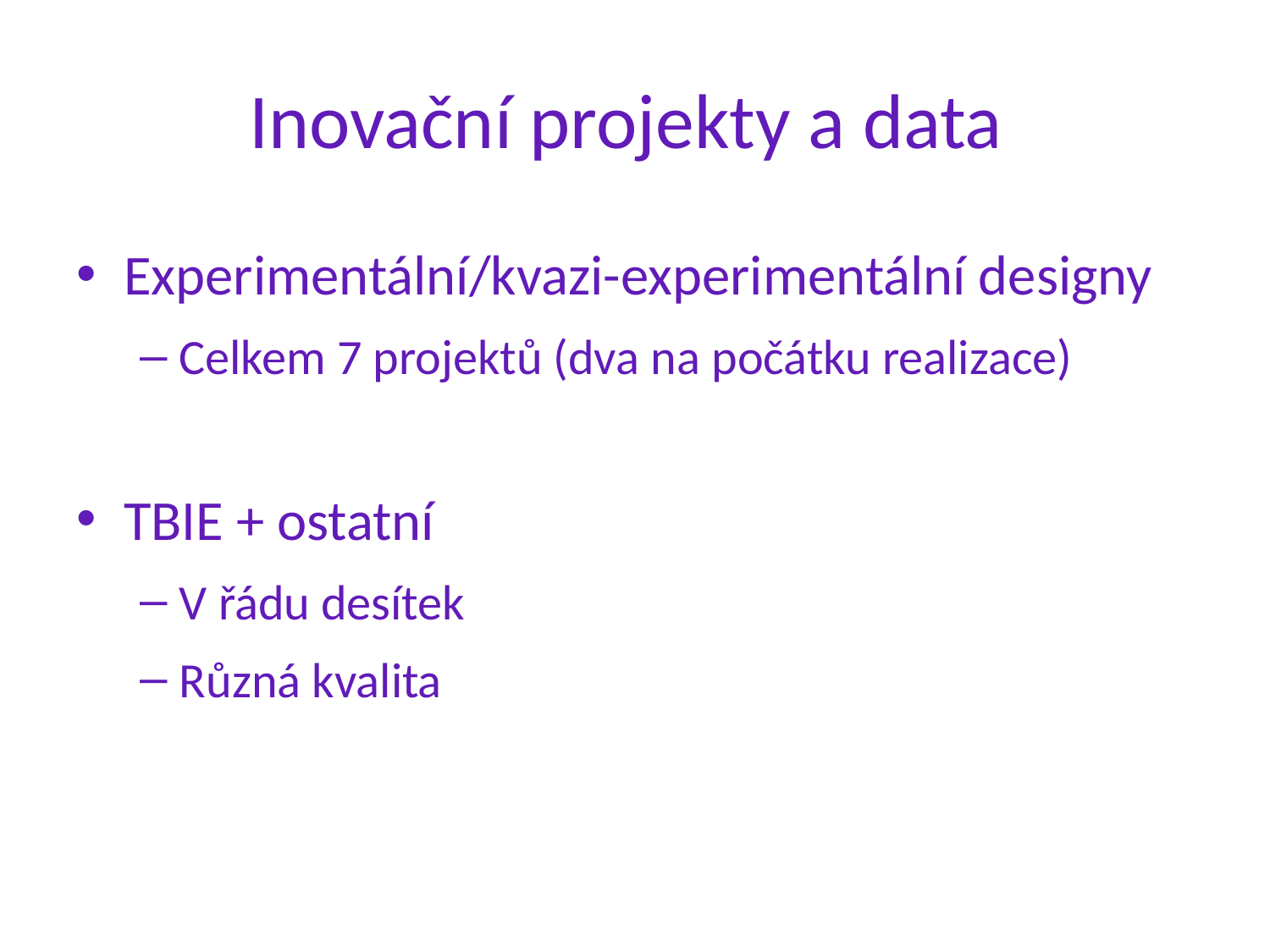

# Inovační projekty a data
Experimentální/kvazi-experimentální designy
Celkem 7 projektů (dva na počátku realizace)

TBIE + ostatní
V řádu desítek
Různá kvalita